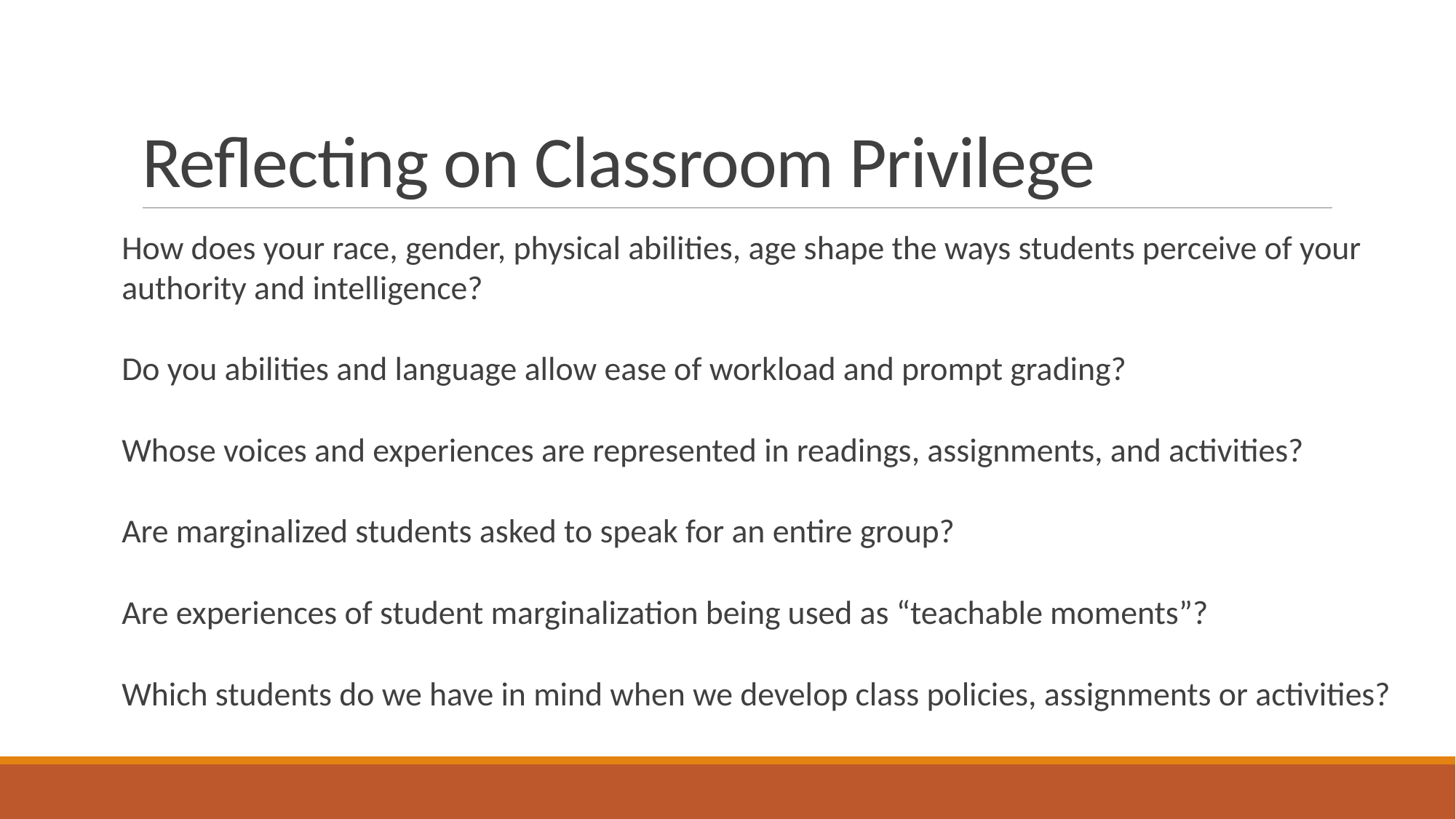

# Reflecting on Classroom Privilege
How does your race, gender, physical abilities, age shape the ways students perceive of your authority and intelligence?
Do you abilities and language allow ease of workload and prompt grading?
Whose voices and experiences are represented in readings, assignments, and activities?
Are marginalized students asked to speak for an entire group?
Are experiences of student marginalization being used as “teachable moments”?
Which students do we have in mind when we develop class policies, assignments or activities?